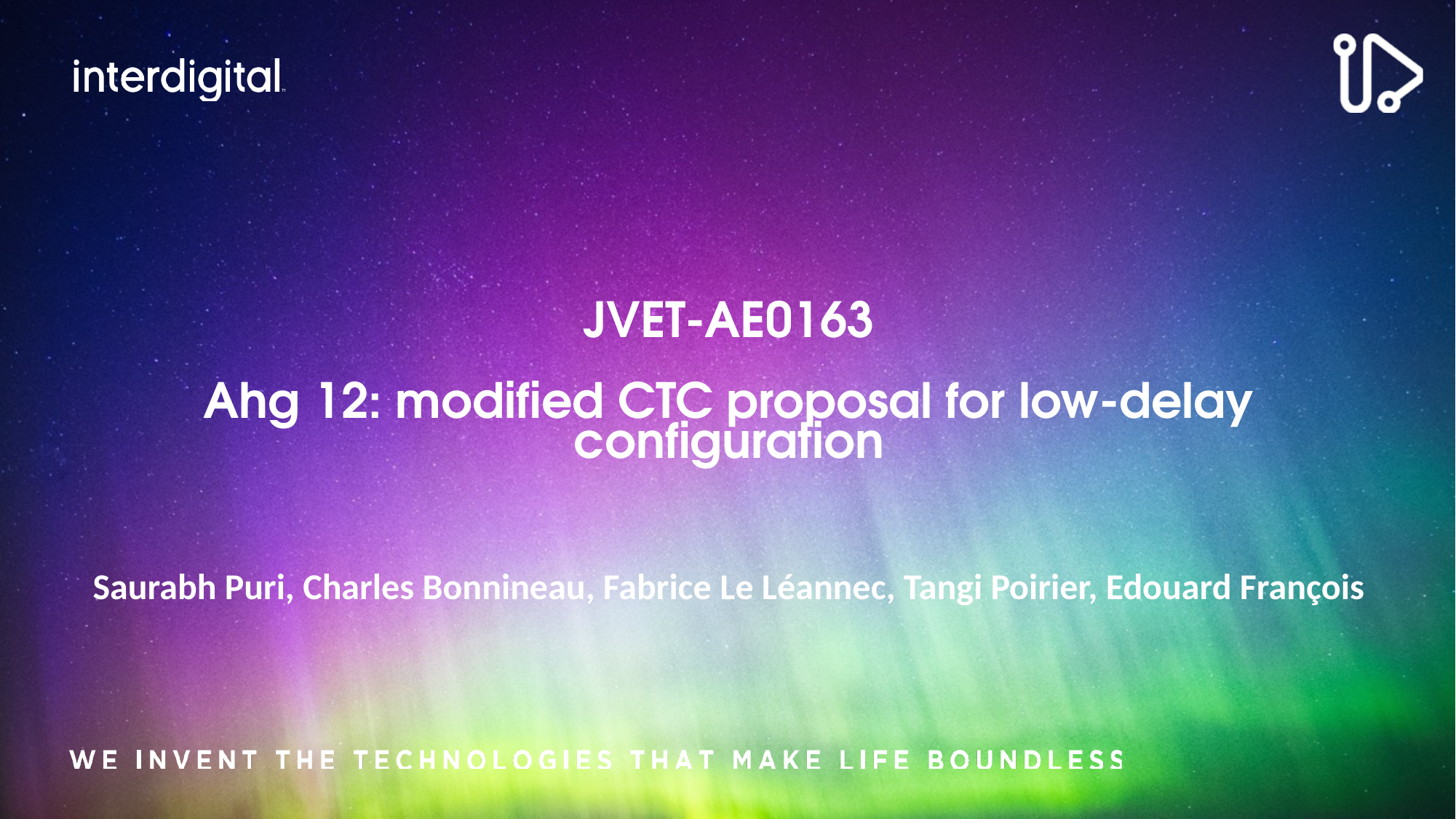

# JVET-AE0163 Ahg 12: modified CTC proposal for low-delay configuration
Saurabh Puri, Charles Bonnineau, Fabrice Le Léannec, Tangi Poirier, Edouard François